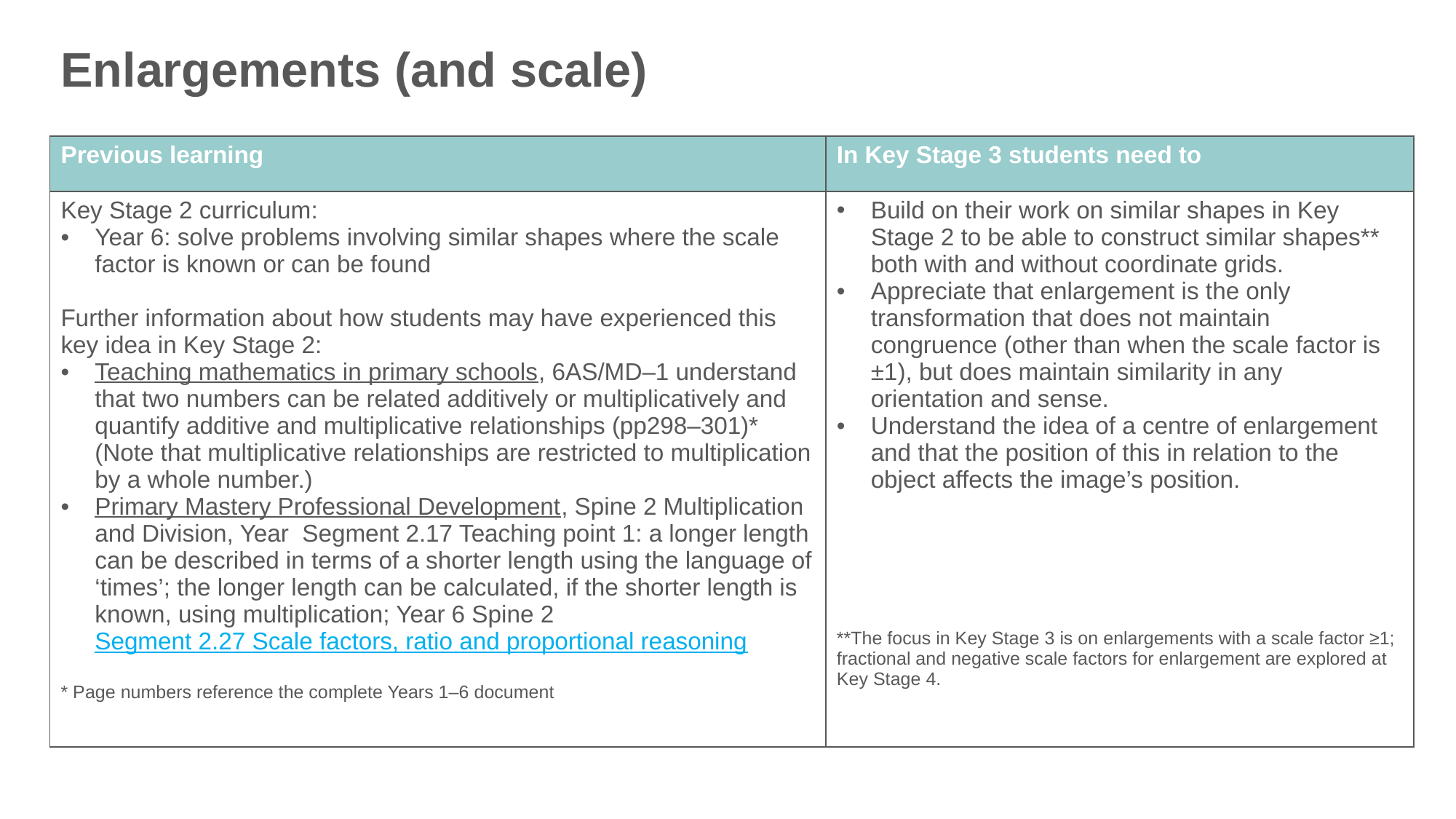

Enlargements (and scale)
| Previous learning | In Key Stage 3 students need to |
| --- | --- |
| Key Stage 2 curriculum: Year 6: solve problems involving similar shapes where the scale factor is known or can be found Further information about how students may have experienced this key idea in Key Stage 2: Teaching mathematics in primary schools, 6AS/MD–1 understand that two numbers can be related additively or multiplicatively and quantify additive and multiplicative relationships (pp298–301)\* (Note that multiplicative relationships are restricted to multiplication by a whole number.) Primary Mastery Professional Development, Spine 2 Multiplication and Division, Year Segment 2.17 Teaching point 1: a longer length can be described in terms of a shorter length using the language of ‘times’; the longer length can be calculated, if the shorter length is known, using multiplication; Year 6 Spine 2 Segment 2.27 Scale factors, ratio and proportional reasoning \* Page numbers reference the complete Years 1–6 document | Build on their work on similar shapes in Key Stage 2 to be able to construct similar shapes\*\* both with and without coordinate grids. Appreciate that enlargement is the only transformation that does not maintain congruence (other than when the scale factor is ±1), but does maintain similarity in any orientation and sense. Understand the idea of a centre of enlargement and that the position of this in relation to the object affects the image’s position. \*\*The focus in Key Stage 3 is on enlargements with a scale factor ≥1; fractional and negative scale factors for enlargement are explored at Key Stage 4. |